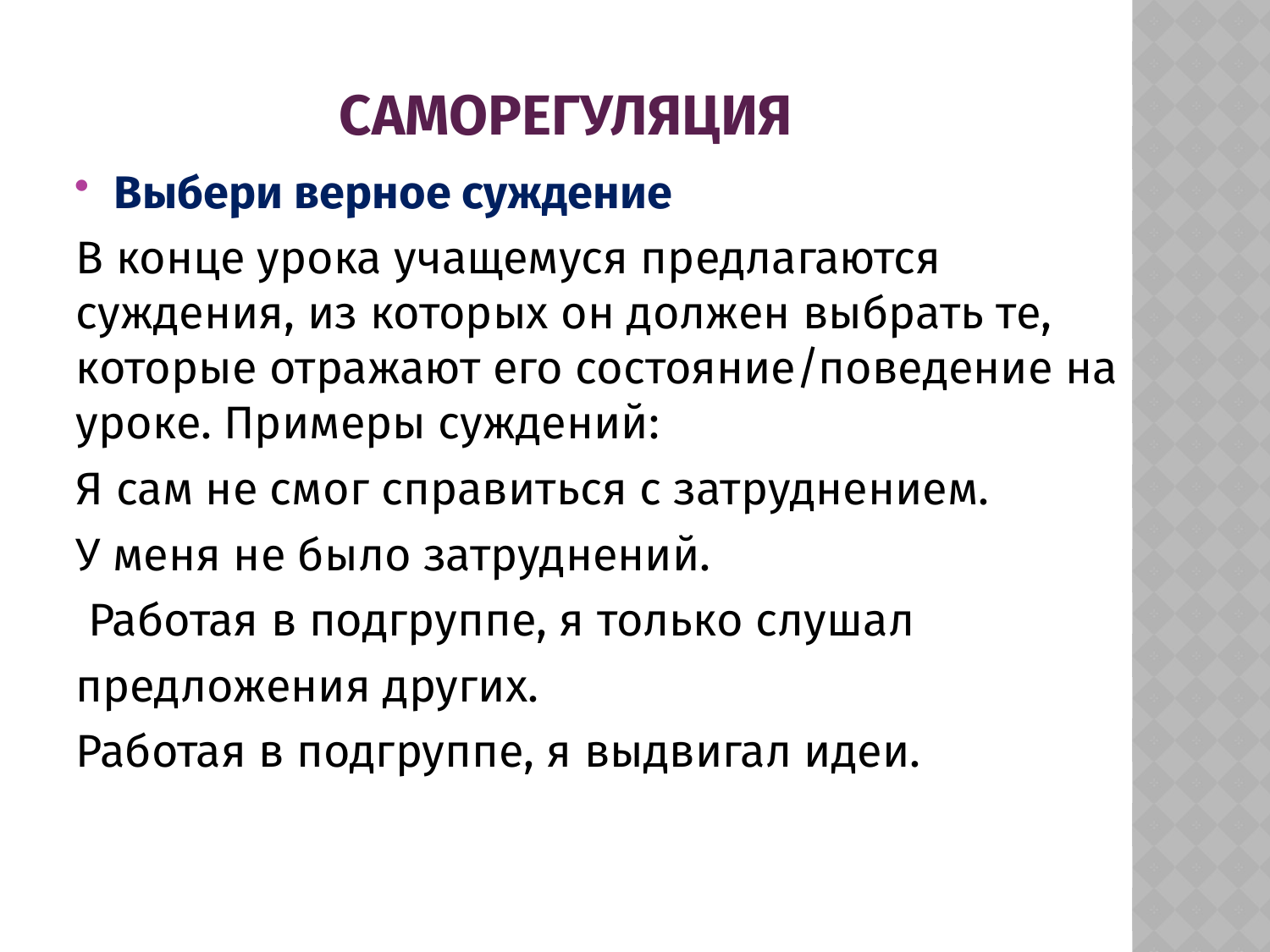

# саморегуляция
Выбери верное суждение
В конце урока учащемуся предлагаются суждения, из которых он должен выбрать те, которые отражают его состояние/поведение на уроке. Примеры суждений:
Я сам не смог справиться с затруднением.
У меня не было затруднений.
 Работая в подгруппе, я только слушал
предложения других.
Работая в подгруппе, я выдвигал идеи.